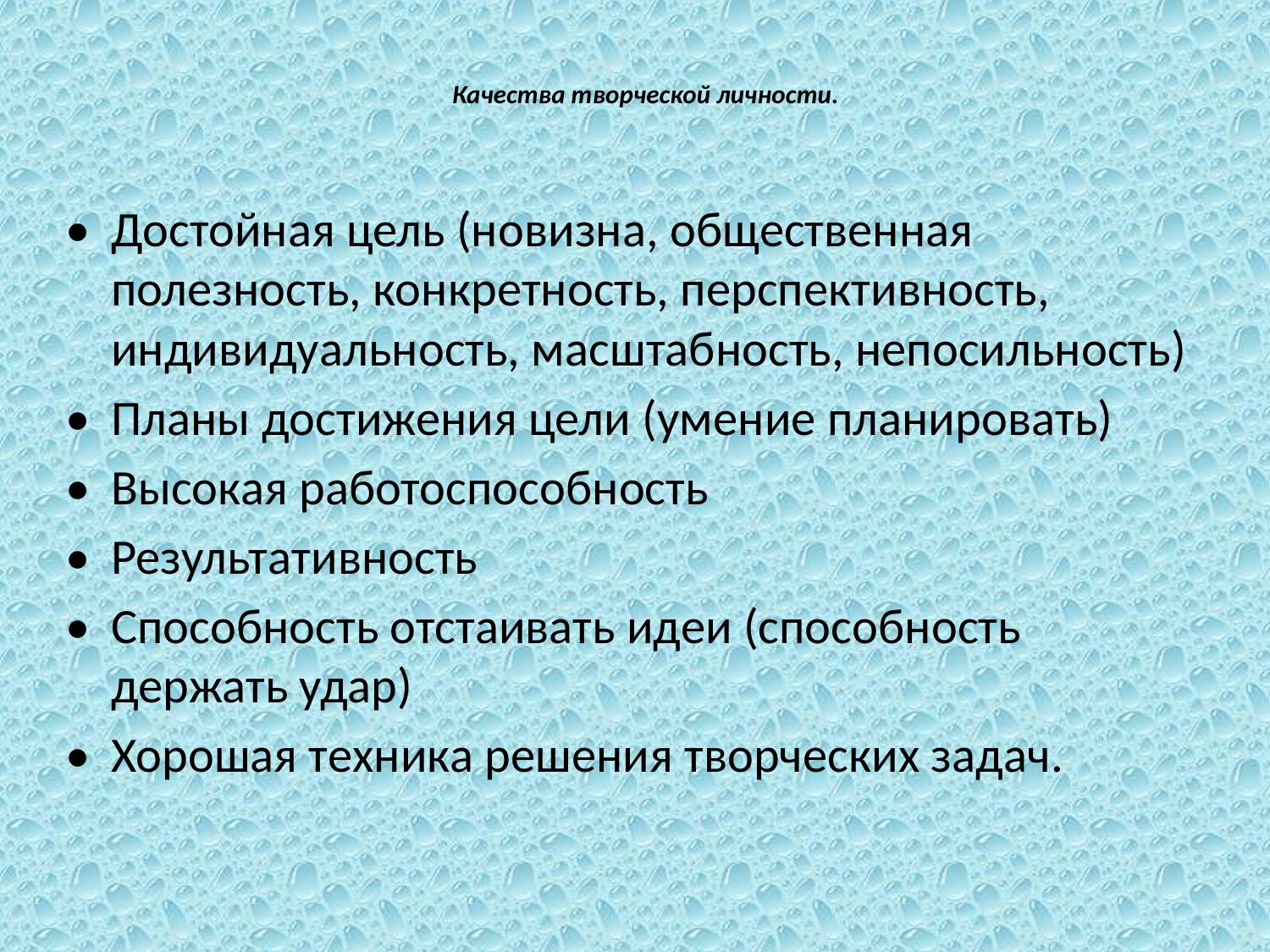

# Качества творческой личности.
•	Достойная цель (новизна, общественная полезность, конкретность, перспективность,  индивидуальность, масштабность, непосильность)
•	Планы достижения цели (умение планировать)
•	Высокая работоспособность
•	Результативность
•	Способность отстаивать идеи (способность держать удар)
•	Хорошая техника решения творческих задач.